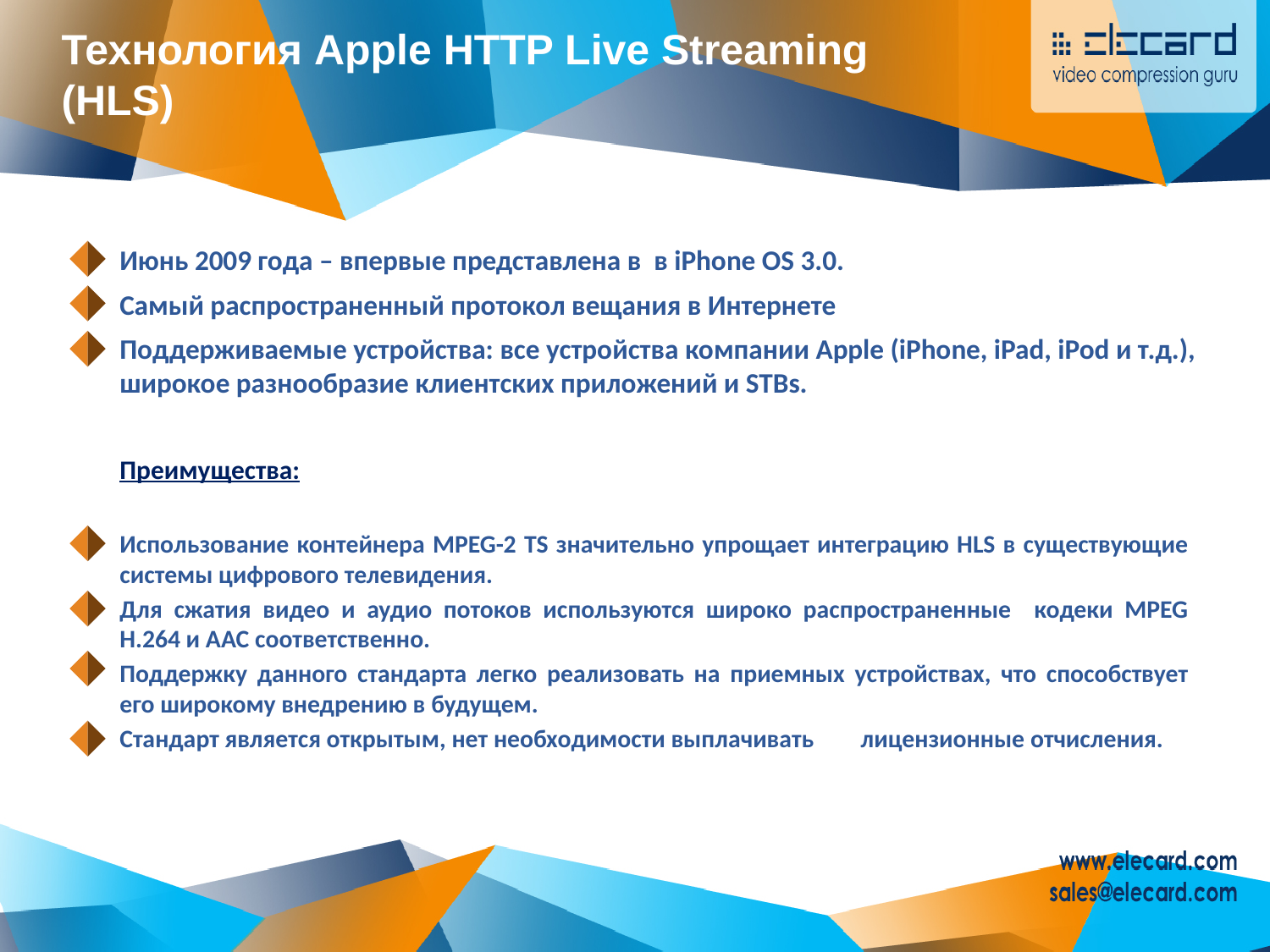

Технология Apple HTTP Live Streaming
(HLS)
Июнь 2009 года – впервые представлена в  в iPhone OS 3.0.
Самый распространенный протокол вещания в Интернете
Поддерживаемые устройства: все устройства компании Apple (iPhone, iPad, iPod и т.д.), широкое разнообразие клиентских приложений и STBs.

Преимущества:

Использование контейнера MPEG-2 TS значительно упрощает интеграцию HLS в существующие системы цифрового телевидения.
Для сжатия видео и аудио потоков используются широко распространенные  кодеки MPEG H.264 и AAC соответственно.
Поддержку данного стандарта легко реализовать на приемных устройствах, что способствует его широкому внедрению в будущем.
Стандарт является открытым, нет необходимости выплачивать        лицензионные отчисления.